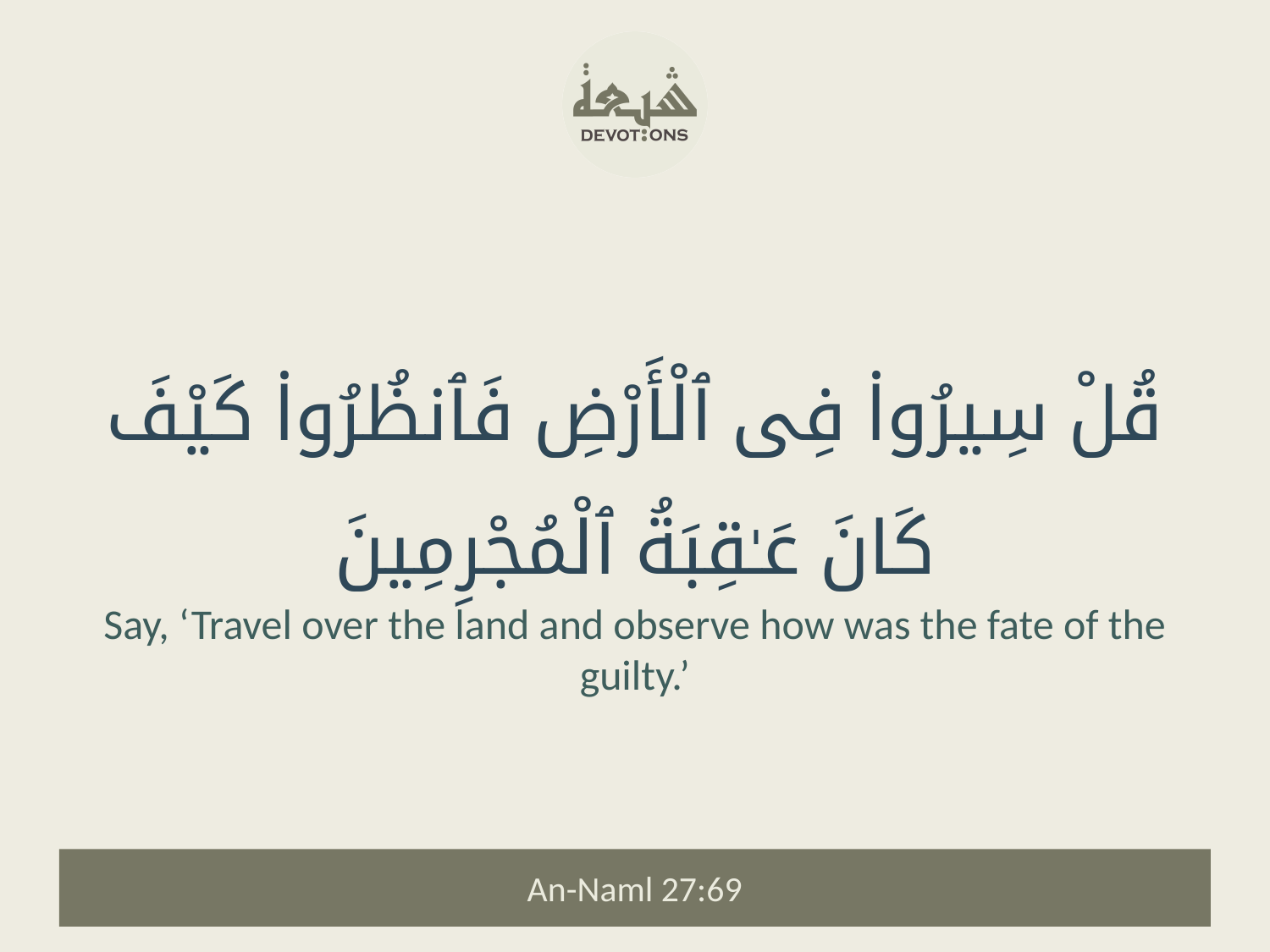

قُلْ سِيرُوا۟ فِى ٱلْأَرْضِ فَٱنظُرُوا۟ كَيْفَ كَانَ عَـٰقِبَةُ ٱلْمُجْرِمِينَ
Say, ‘Travel over the land and observe how was the fate of the guilty.’
An-Naml 27:69